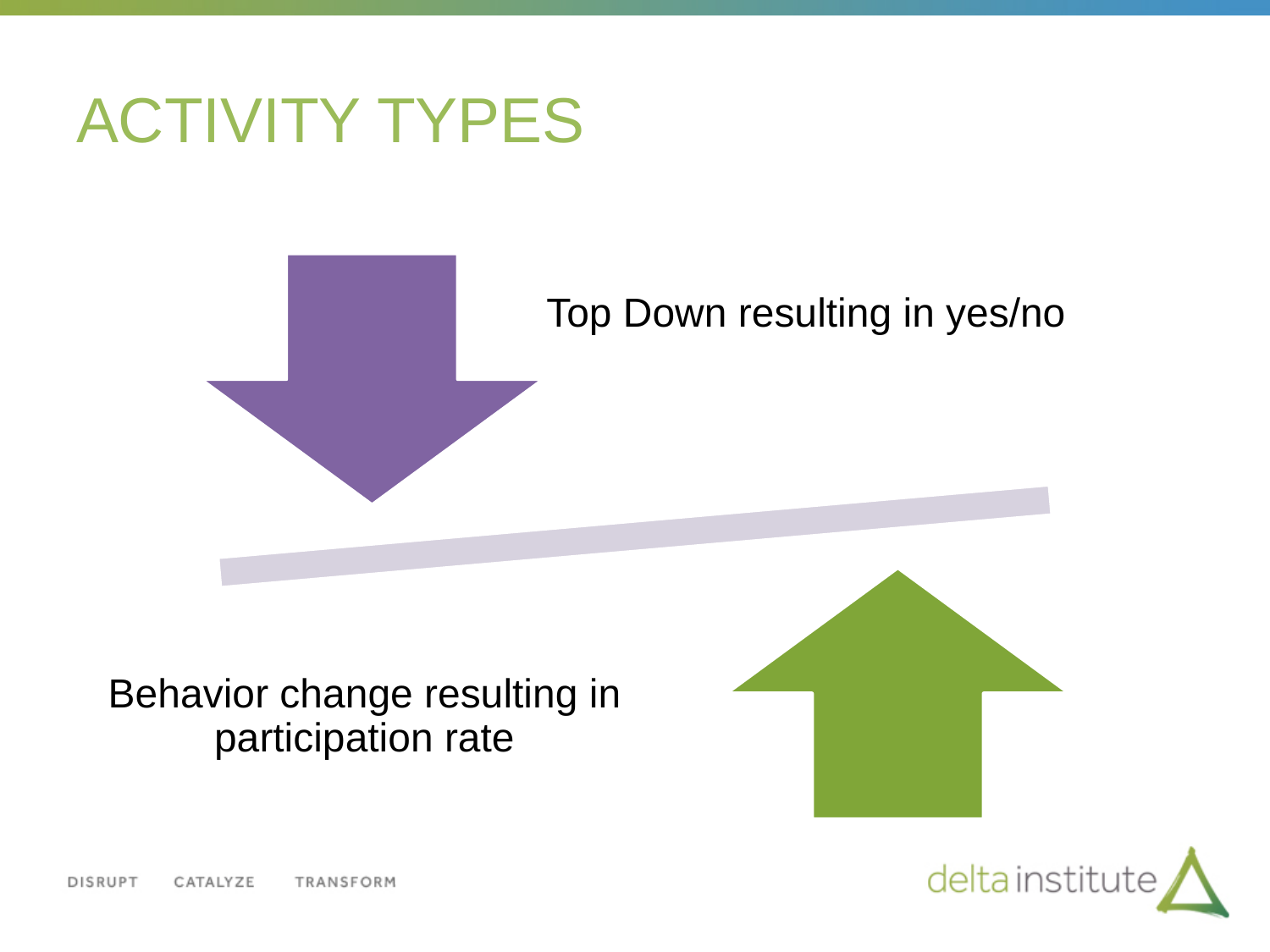

# Activity types
Top Down resulting in yes/no
Behavior change resulting in participation rate